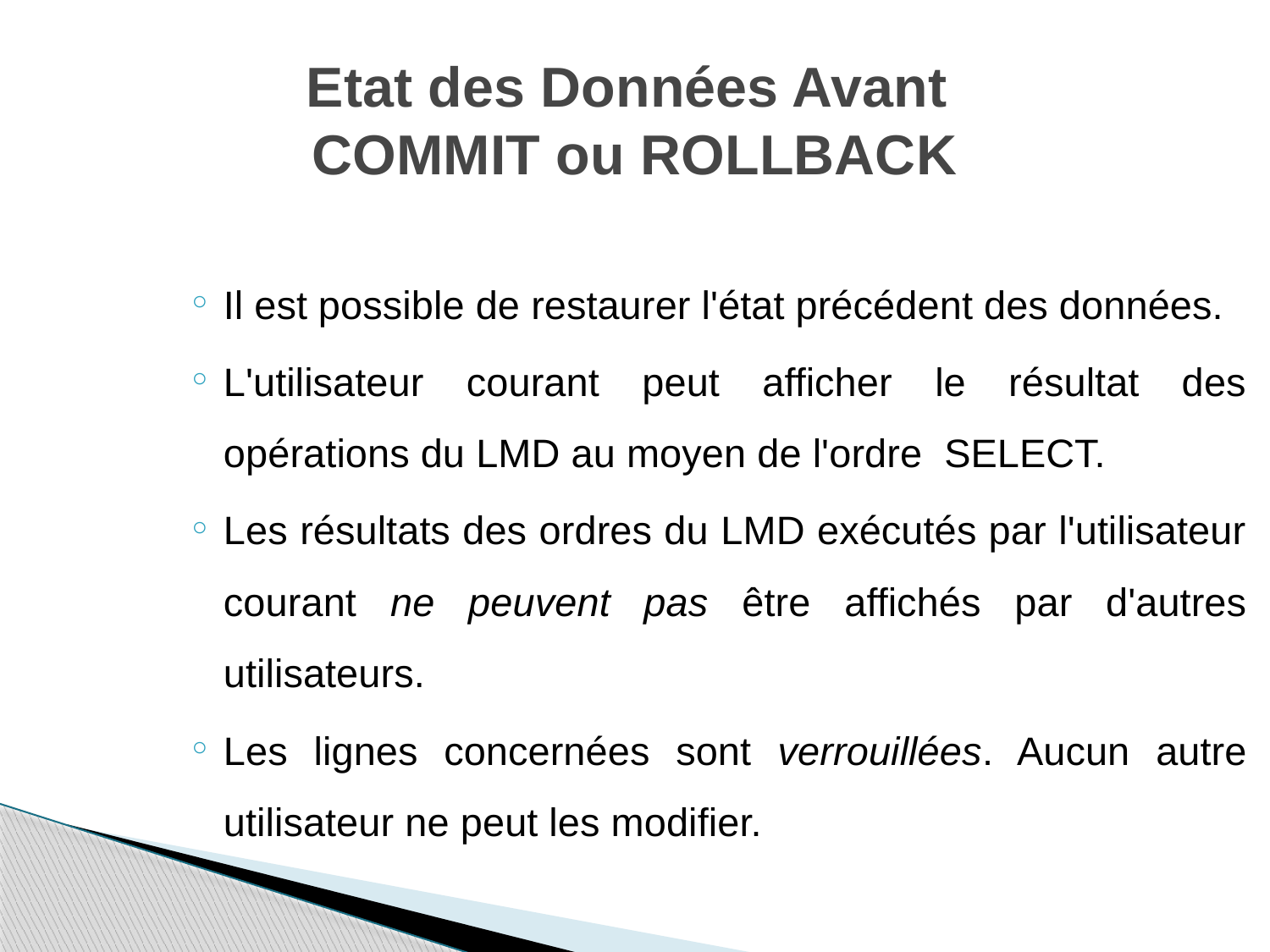

# Etat des Données Avant COMMIT ou ROLLBACK
Il est possible de restaurer l'état précédent des données.
L'utilisateur courant peut afficher le résultat des opérations du LMD au moyen de l'ordre  SELECT.
Les résultats des ordres du LMD exécutés par l'utilisateur courant ne peuvent pas être affichés par d'autres utilisateurs.
Les lignes concernées sont verrouillées. Aucun autre utilisateur ne peut les modifier.